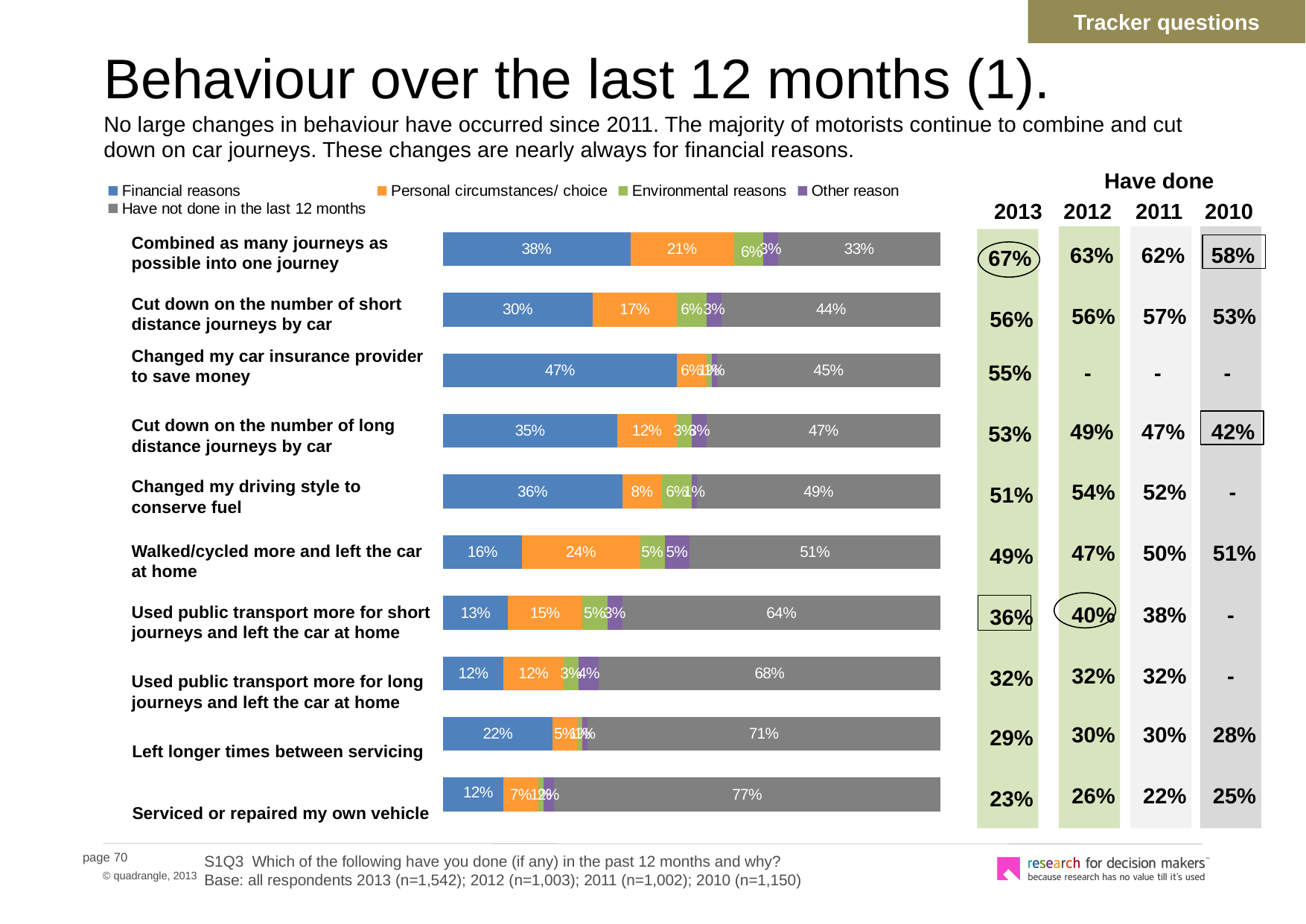

Tracker questions
# Behaviour over the last 12 months (1). No large changes in behaviour have occurred since 2011. The majority of motorists continue to combine and cut down on car journeys. These changes are nearly always for financial reasons.
Have done

### Chart

| Category | Financial reasons | Personal circumstances/ choice | Environmental reasons | Other reason | Have not done in the last 12 months |
|---|---|---|---|---|---|
| Combined as many journeys as possible into one journey | 0.3800000000000002 | 0.2100000000000001 | 0.06000000000000003 | 0.030000000000000002 | 0.33000000000000035 |
| Cut down on the number of short distance journeys by car | 0.3000000000000002 | 0.17 | 0.06000000000000003 | 0.030000000000000002 | 0.44 |
| Changed insurance provider | 0.4700000000000001 | 0.06000000000000003 | 0.010000000000000005 | 0.010000000000000005 | 0.45 |
| Cut down on the number of long distance journeys by car | 0.3500000000000002 | 0.12000000000000002 | 0.030000000000000002 | 0.030000000000000002 | 0.4700000000000001 |
| Changed my driving style to conserve fuel | 0.3600000000000002 | 0.08000000000000004 | 0.06000000000000003 | 0.010000000000000005 | 0.4900000000000002 |
| Walked/cycled more and left the car at home | 0.16 | 0.2400000000000001 | 0.05 | 0.05 | 0.51 |
| Used public transport more for short journeys and left the car at home | 0.13 | 0.1500000000000001 | 0.05 | 0.030000000000000002 | 0.6400000000000005 |
| Used public transport more for long journeys and left the car at home | 0.12000000000000002 | 0.12000000000000002 | 0.030000000000000002 | 0.04000000000000002 | 0.68 |
| Left longer times between servicing | 0.22 | 0.05 | 0.010000000000000005 | 0.010000000000000005 | 0.7100000000000004 |
| Serviced or repaired my own vehicle | 0.12000000000000002 | 0.07000000000000002 | 0.010000000000000005 | 0.02000000000000001 | 0.7700000000000005 |
2013
2012
2011
2010
Combined as many journeys as possible into one journey

63%
62%
58%

67%

Cut down on the number of short distance journeys by car
56%
57%
53%
56%
Changed my car insurance provider to save money
55%
-
-
-
Cut down on the number of long distance journeys by car

49%
47%
42%
53%
Changed my driving style to conserve fuel
54%
52%
-
51%
47%
50%
51%
Walked/cycled more and left the car at home
49%

40%
38%
-

Used public transport more for short journeys and left the car at home
36%
32%
32%
-
32%
Used public transport more for long journeys and left the car at home
30%
30%
28%
29%
Left longer times between servicing
26%
22%
25%
23%
Serviced or repaired my own vehicle
S1Q3	Which of the following have you done (if any) in the past 12 months and why?
Base: all respondents 2013 (n=1,542); 2012 (n=1,003); 2011 (n=1,002); 2010 (n=1,150)